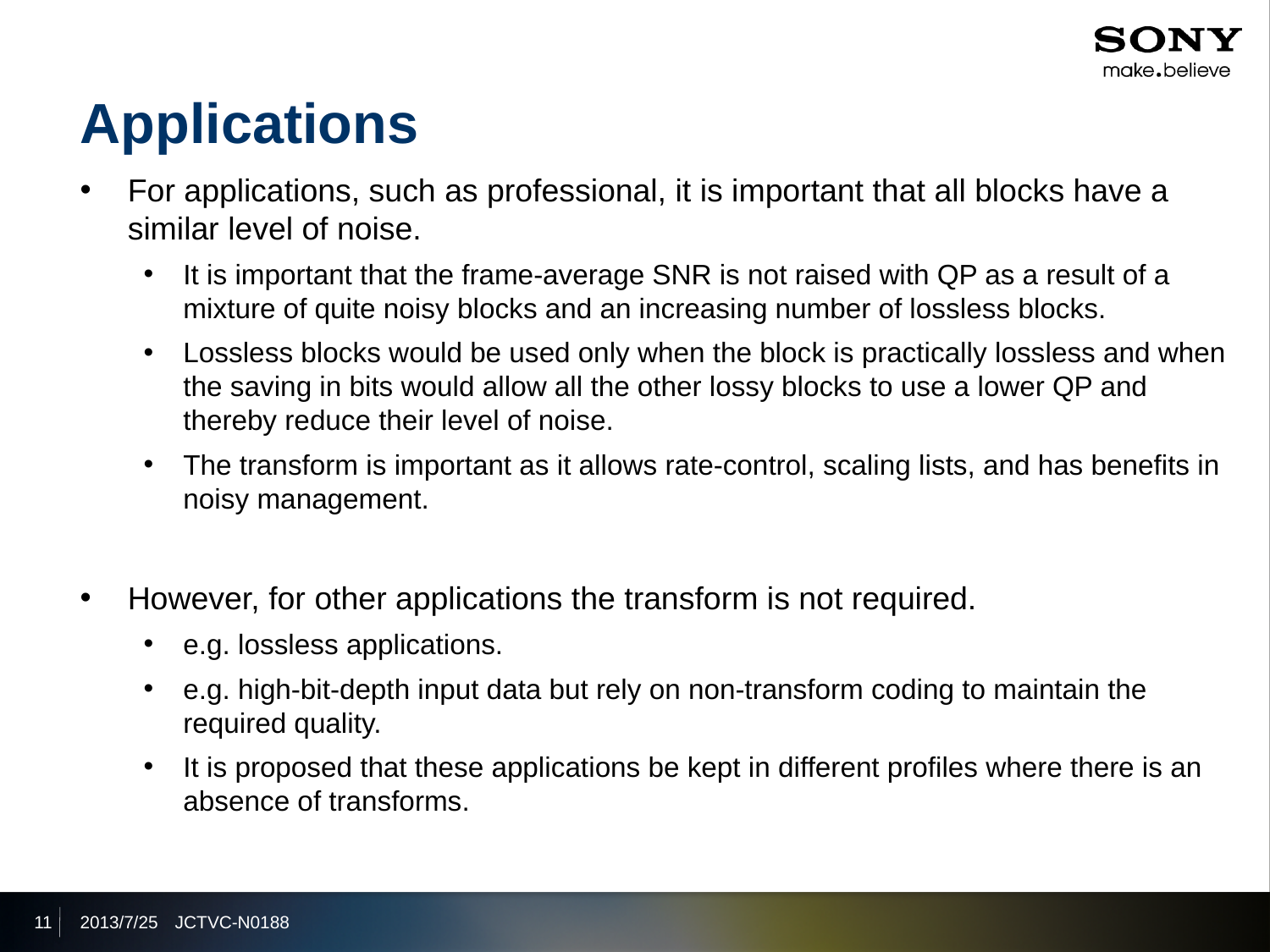

# Applications
For applications, such as professional, it is important that all blocks have a similar level of noise.
It is important that the frame-average SNR is not raised with QP as a result of a mixture of quite noisy blocks and an increasing number of lossless blocks.
Lossless blocks would be used only when the block is practically lossless and when the saving in bits would allow all the other lossy blocks to use a lower QP and thereby reduce their level of noise.
The transform is important as it allows rate-control, scaling lists, and has benefits in noisy management.

However, for other applications the transform is not required.
e.g. lossless applications.
e.g. high-bit-depth input data but rely on non-transform coding to maintain the required quality.
It is proposed that these applications be kept in different profiles where there is an absence of transforms.
11
2013/7/25
JCTVC-N0188